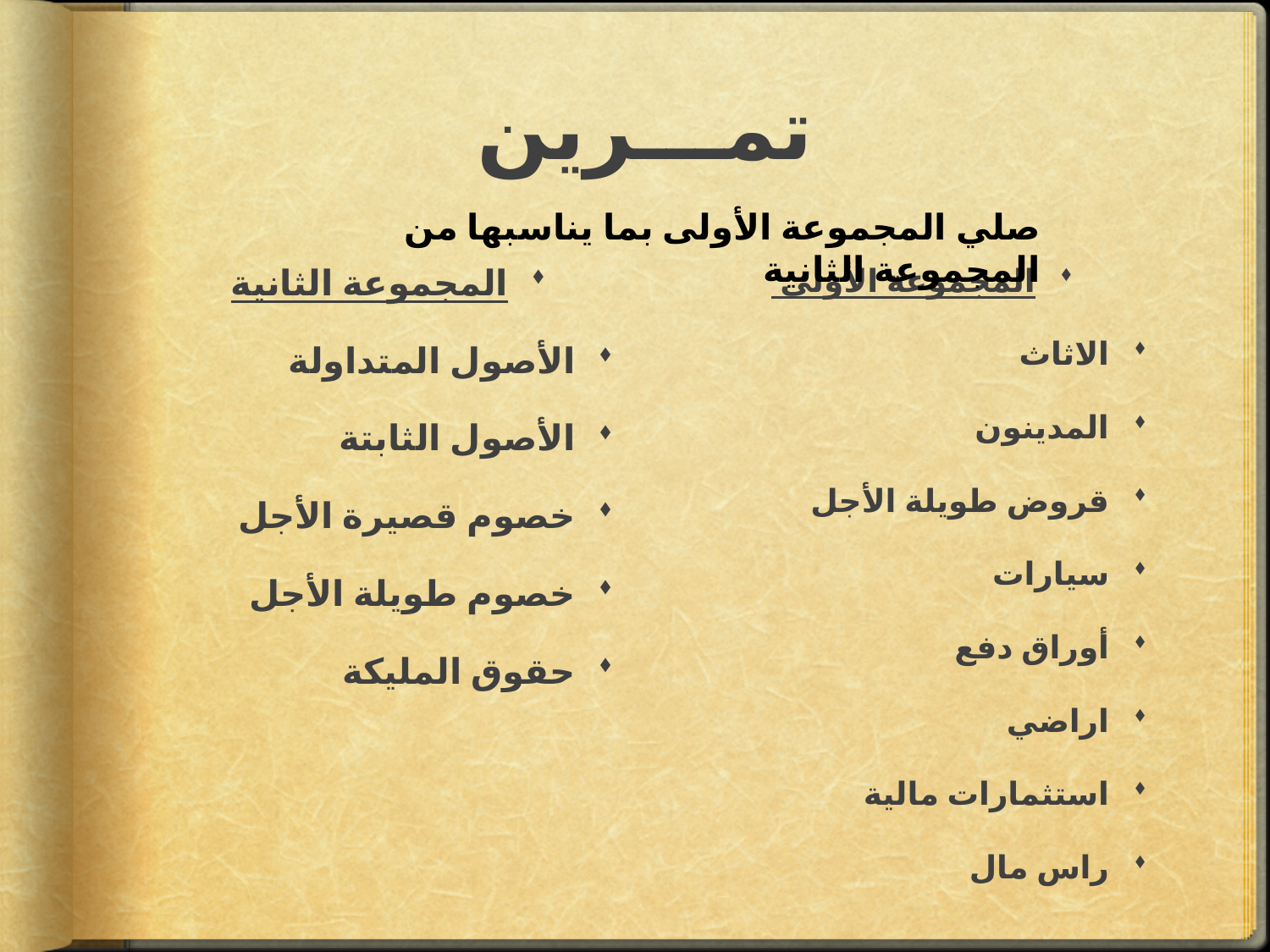

# تمـــرين
صلي المجموعة الأولى بما يناسبها من المجموعة الثانية
المجموعة الثانية
الأصول المتداولة
الأصول الثابتة
خصوم قصيرة الأجل
خصوم طويلة الأجل
حقوق المليكة

المجموعة الأولى
الاثاث
المدينون
قروض طويلة الأجل
سيارات
أوراق دفع
اراضي
استثمارات مالية
راس مال